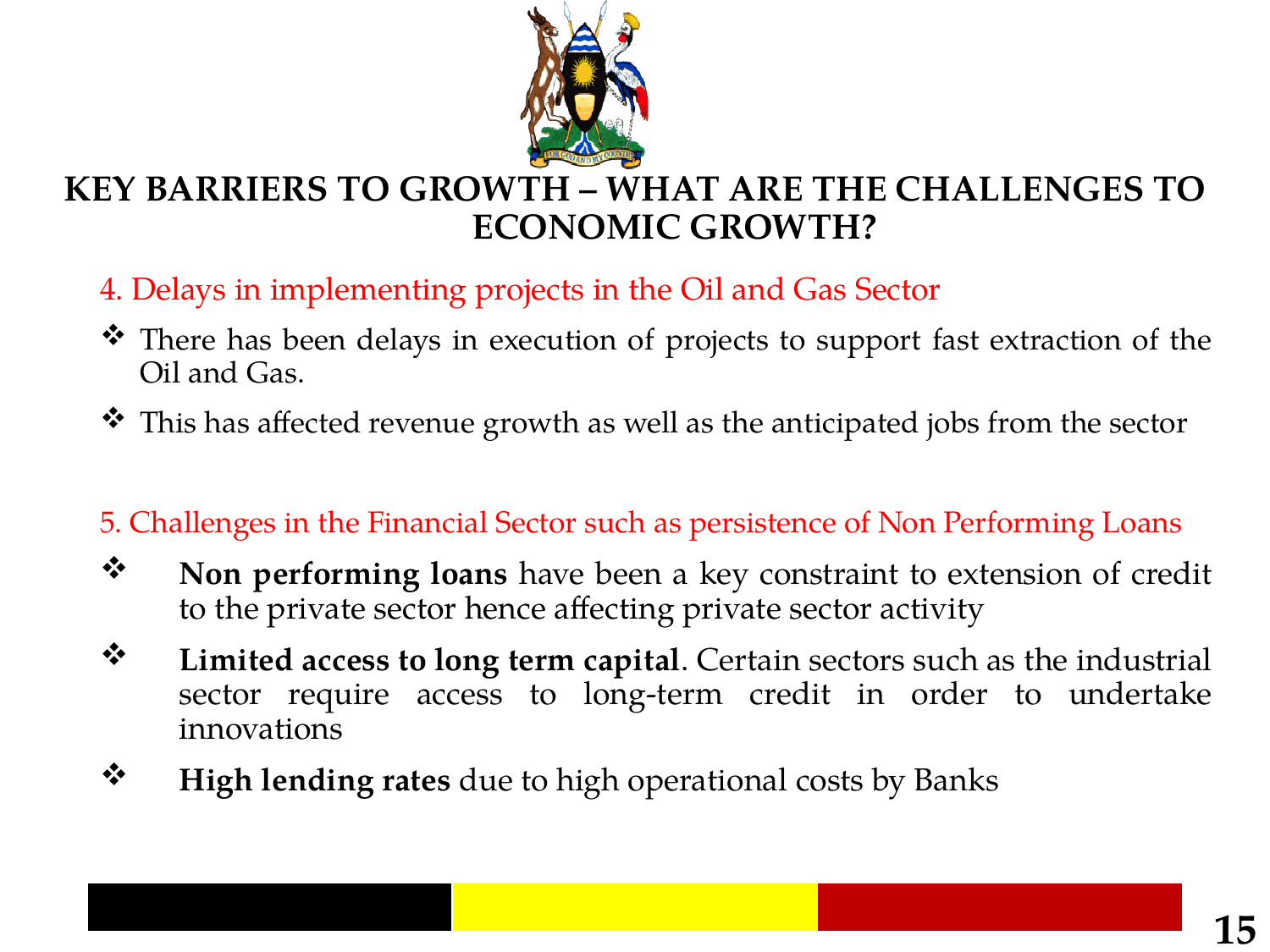

KEY BARRIERS TO GROWTH – WHAT ARE THE CHALLENGES TO ECONOMIC GROWTH?

4. Delays in implementing projects in the Oil and Gas Sector
There has been delays in execution of projects to support fast extraction of the Oil and Gas.
This has affected revenue growth as well as the anticipated jobs from the sector

5. Challenges in the Financial Sector such as persistence of Non Performing Loans
Non performing loans have been a key constraint to extension of credit to the private sector hence affecting private sector activity
Limited access to long term capital. Certain sectors such as the industrial sector require access to long-term credit in order to undertake innovations
High lending rates due to high operational costs by Banks
15